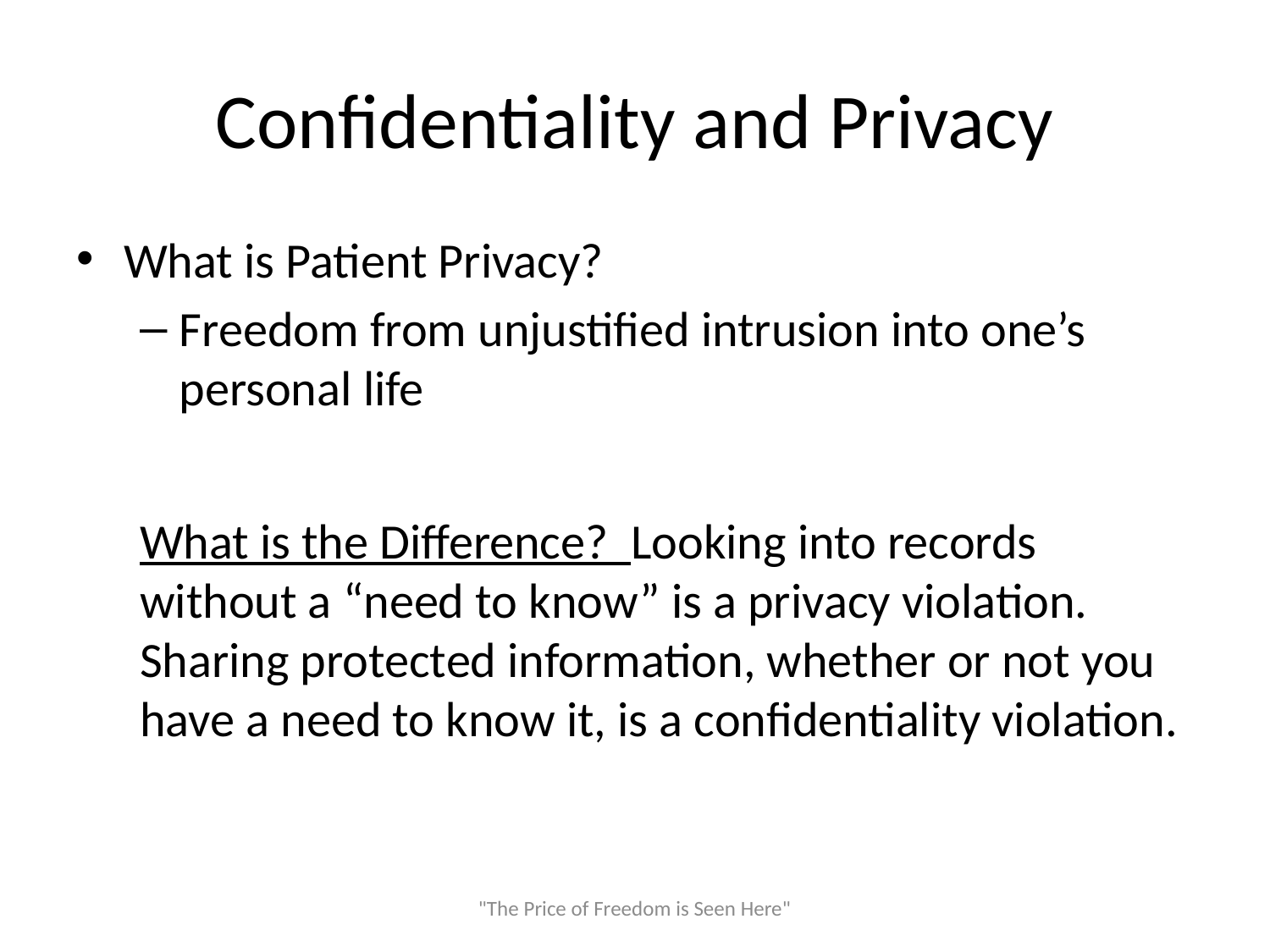

# Confidentiality and Privacy
What is Patient Privacy?
Freedom from unjustified intrusion into one’s personal life

What is the Difference?  Looking into records without a “need to know” is a privacy violation.  Sharing protected information, whether or not you have a need to know it, is a confidentiality violation.
"The Price of Freedom is Seen Here"